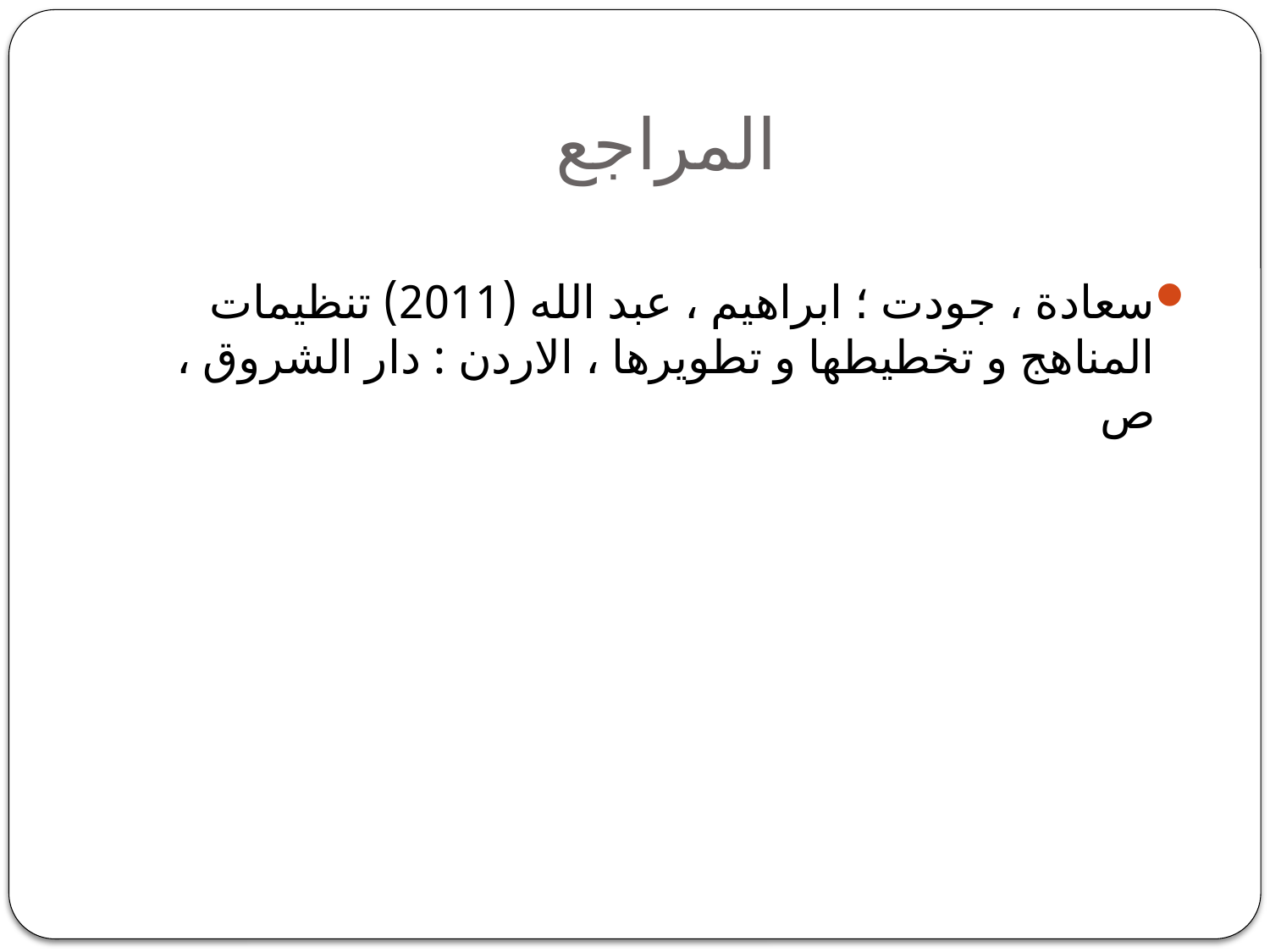

# المراجع

سعادة ، جودت ؛ ابراهيم ، عبد الله (2011) تنظيمات المناهج و تخطيطها و تطويرها ، الاردن : دار الشروق ، ص